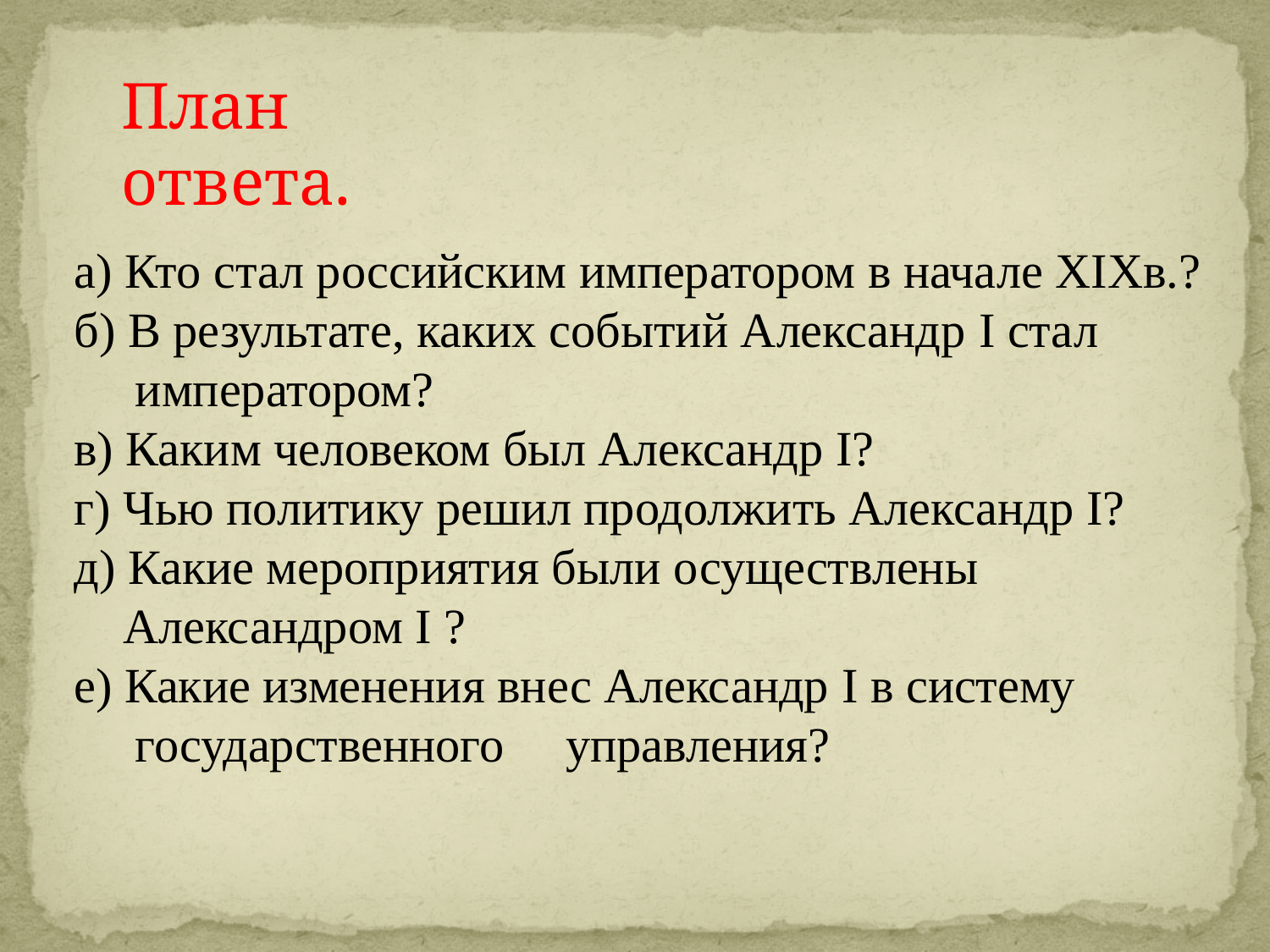

План ответа.

     а) Кто стал российским императором в начале XIXв.?
     б) В результате, каких событий Александр I стал
          императором?
     в) Каким человеком был Александр I?
     г) Чью политику решил продолжить Александр I?
     д) Какие мероприятия были осуществлены
         Александром I ?
     е) Какие изменения внес Александр I в систему
          государственного     управления?